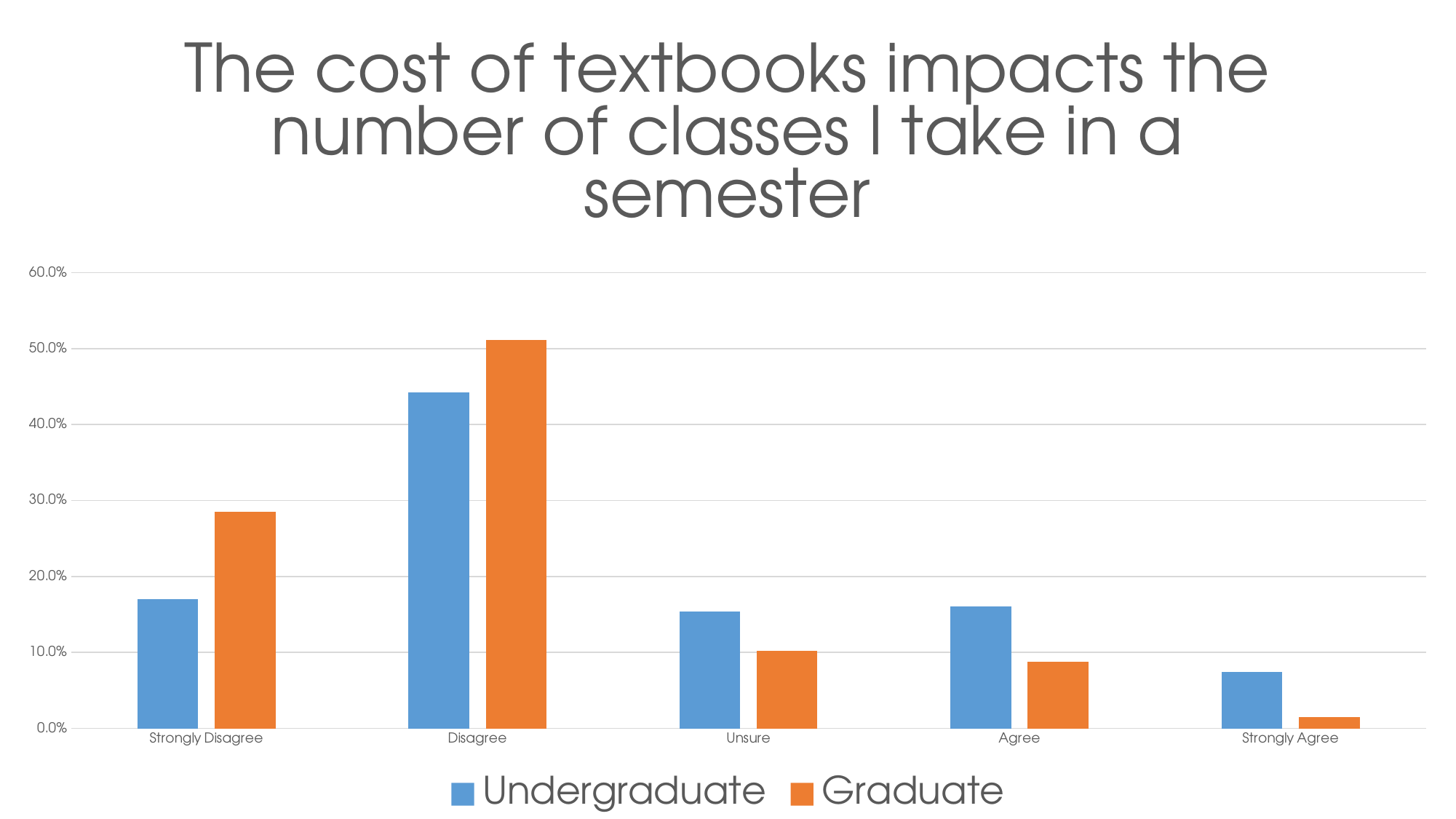

### Chart: The cost of textbooks impacts the number of classes I take in a semester

| Category |  |  |
|---|---|---|
| Strongly Disagree | 0.169767441860465 | 0.2846715328467153 |
| Disagree | 0.4418604651162791 | 0.5109489051094891 |
| Unsure | 0.15348837209302327 | 0.10218978102189782 |
| Agree | 0.16046511627906976 | 0.08759124087591241 |
| Strongly Agree | 0.07441860465116279 | 0.014598540145985401 |